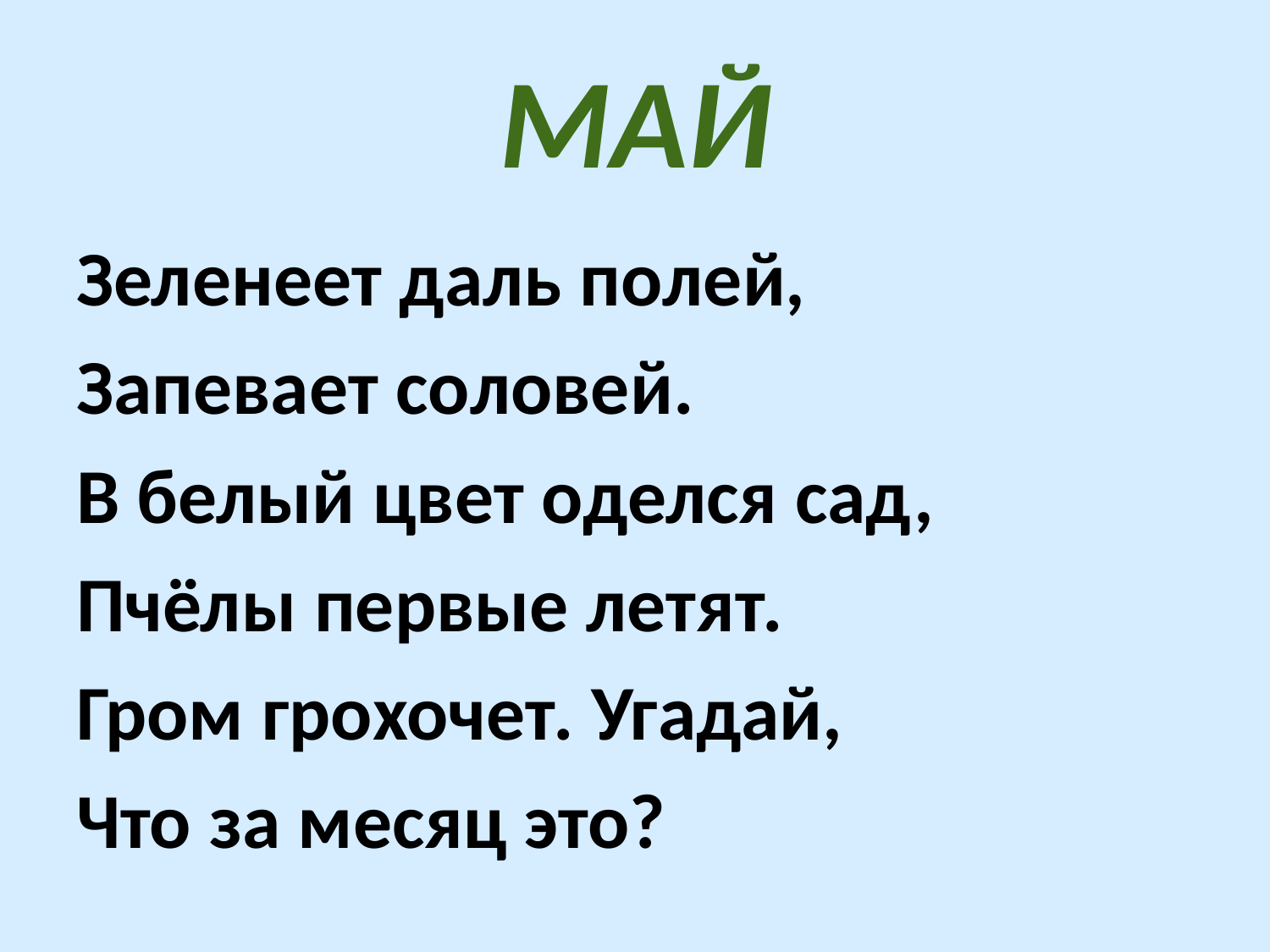

# МАЙ
Зеленеет даль полей,
Запевает соловей.
В белый цвет оделся сад,
Пчёлы первые летят.
Гром грохочет. Угадай,
Что за месяц это?